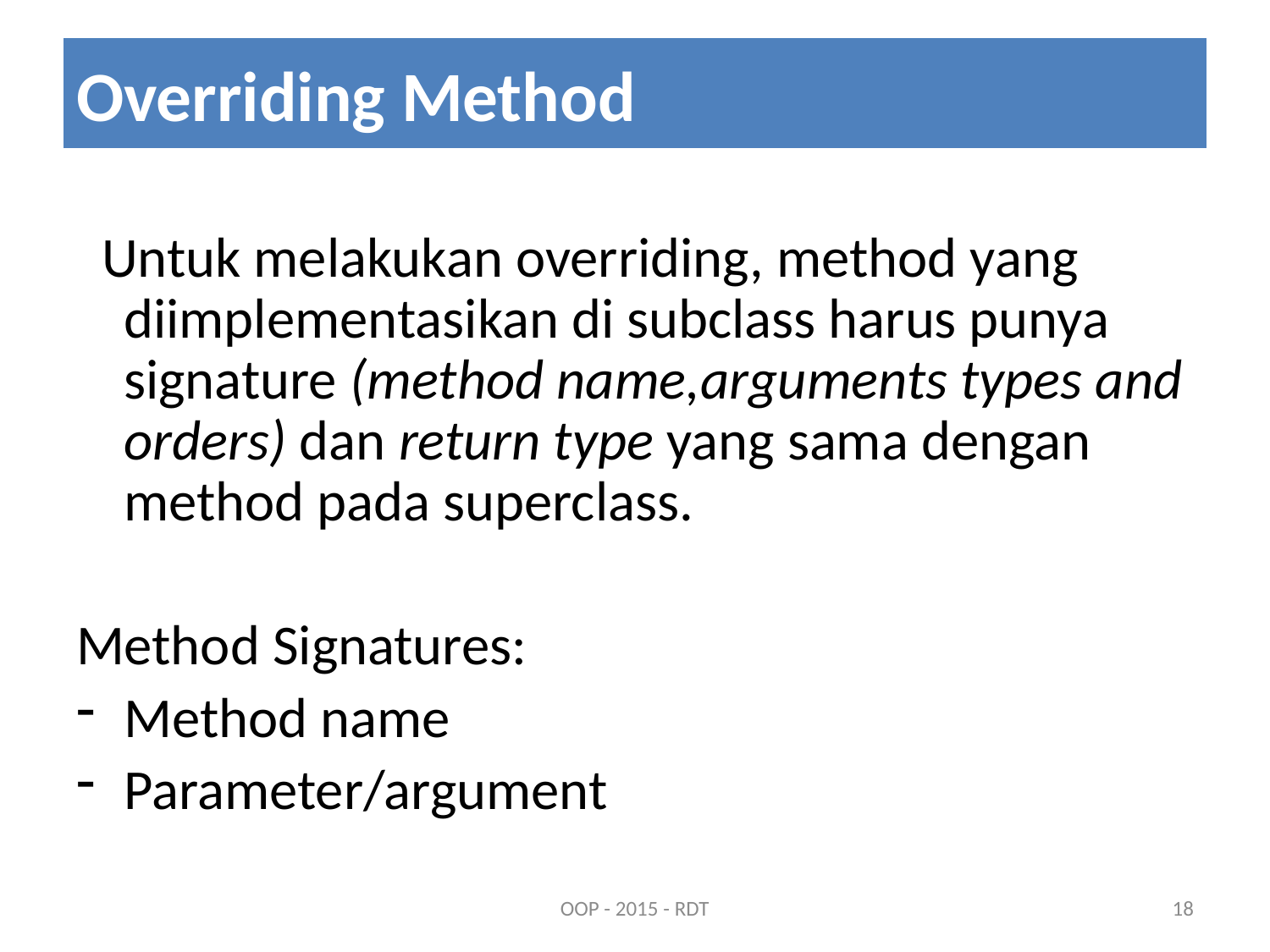

# Overriding Method
  Untuk melakukan overriding, method yang diimplementasikan di subclass harus punya signature (method name,arguments types and orders) dan return type yang sama dengan method pada superclass.

Method Signatures:
Method name
Parameter/argument
18
OOP - 2015 - RDT